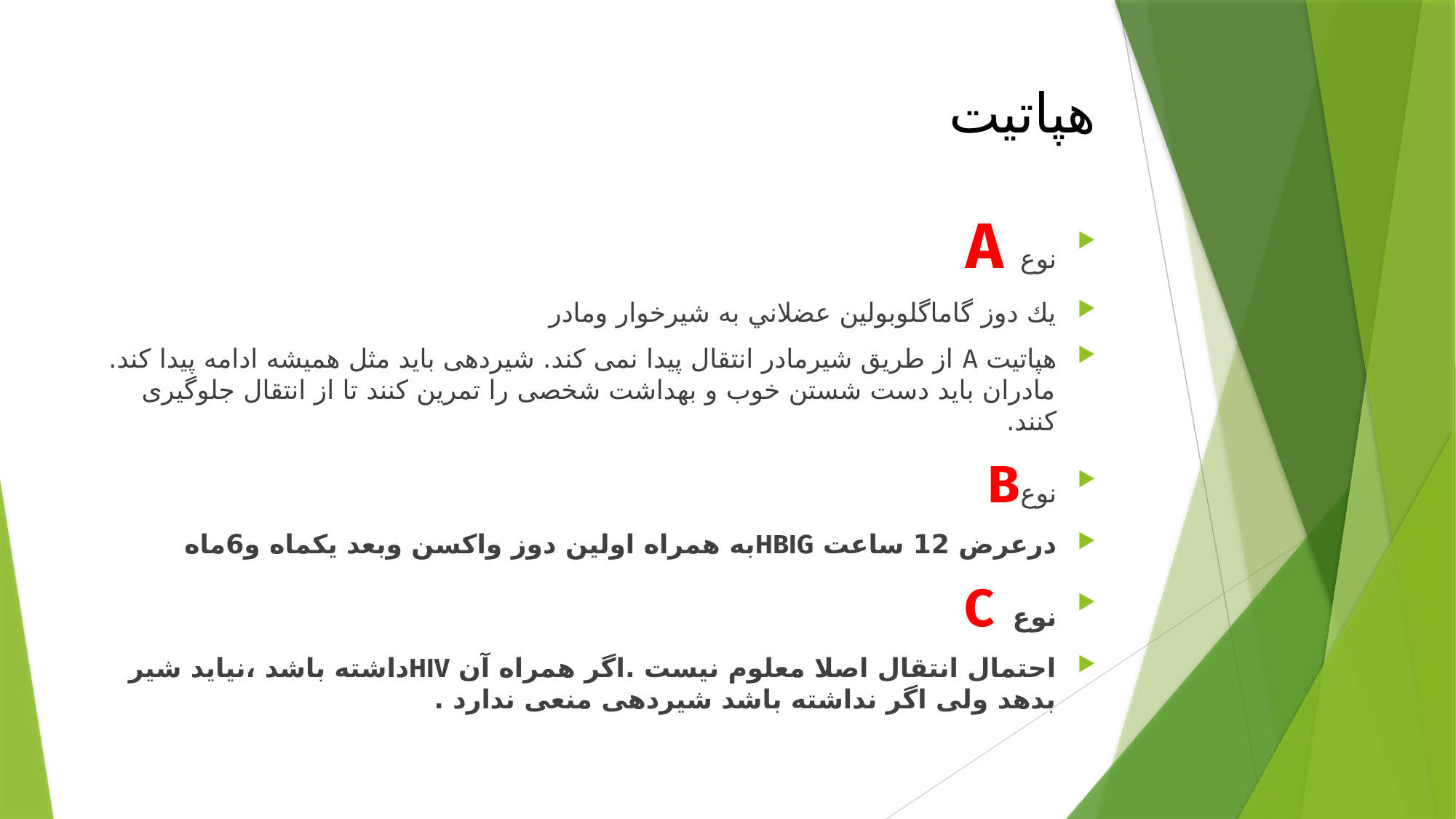

# هپاتيت
نوع  A
يك دوز گاماگلوبولين عضلاني به شيرخوار ومادر
هپاتیت A از طریق شیرمادر انتقال پیدا نمی کند. شیردهی باید مثل همیشه ادامه پیدا کند. مادران باید دست شستن خوب و بهداشت شخصی را تمرین کنند تا از انتقال جلوگیری کنند.
نوعB
درعرض 12 ساعت HBIGبه همراه اولين دوز واكسن وبعد یکماه و6ماه
نوع ‍ C
احتمال انتقال اصلا معلوم نیست .اگر همراه آن HIVداشته باشد ،نیاید شیر بدهد ولی اگر نداشته باشد شیردهی منعی ندارد .